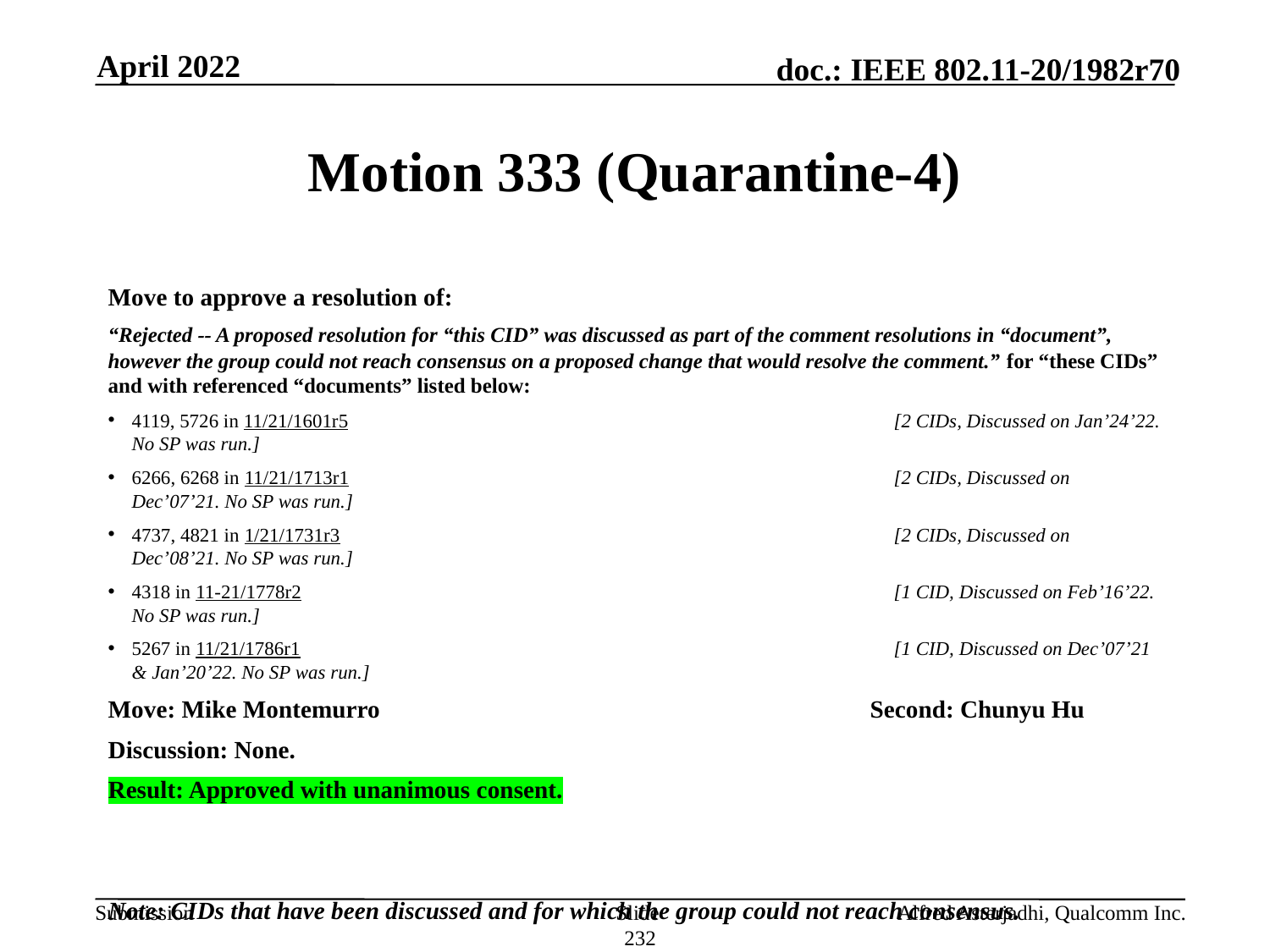

April 2022
# Motion 333 (Quarantine-4)
Move to approve a resolution of:
“Rejected -- A proposed resolution for “this CID” was discussed as part of the comment resolutions in “document”, however the group could not reach consensus on a proposed change that would resolve the comment.” for “these CIDs” and with referenced “documents” listed below:
4119, 5726 in 11/21/1601r5 					[2 CIDs, Discussed on Jan’24’22. No SP was run.]
6266, 6268 in 11/21/1713r1 					[2 CIDs, Discussed on Dec’07’21. No SP was run.]
4737, 4821 in 1/21/1731r3 					[2 CIDs, Discussed on Dec’08’21. No SP was run.]
4318 in 11-21/1778r2 					[1 CID, Discussed on Feb’16’22. No SP was run.]
5267 in 11/21/1786r1 					[1 CID, Discussed on Dec’07’21 & Jan’20’22. No SP was run.]
Move: Mike Montemurro				Second: Chunyu Hu
Discussion: None.
Result: Approved with unanimous consent.

Note: CIDs that have been discussed and for which the group could not reach consensus.
Slide 232
Alfred Asterjadhi, Qualcomm Inc.